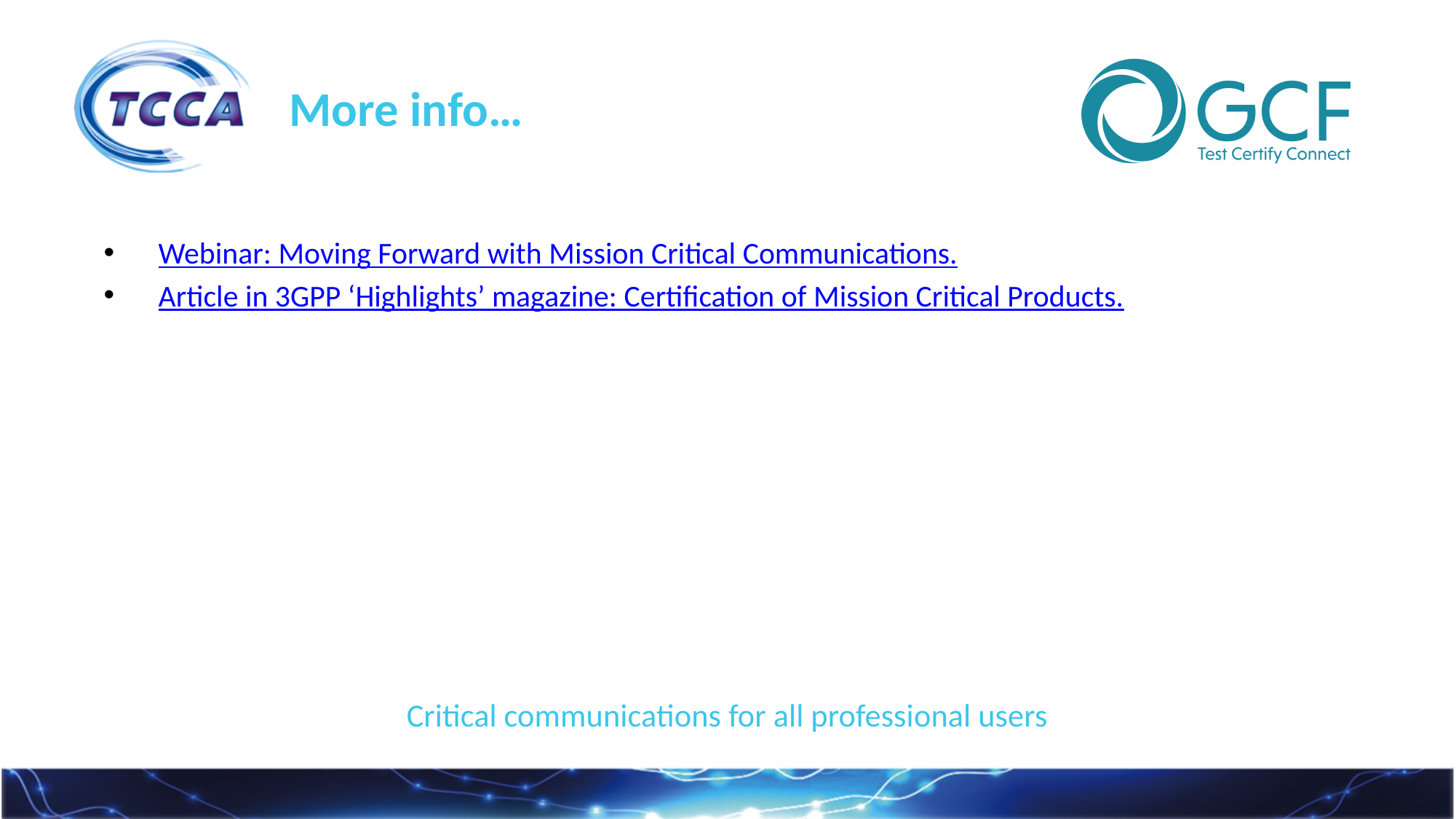

# More info…
Webinar: Moving Forward with Mission Critical Communications.
Article in 3GPP ‘Highlights’ magazine: Certification of Mission Critical Products.